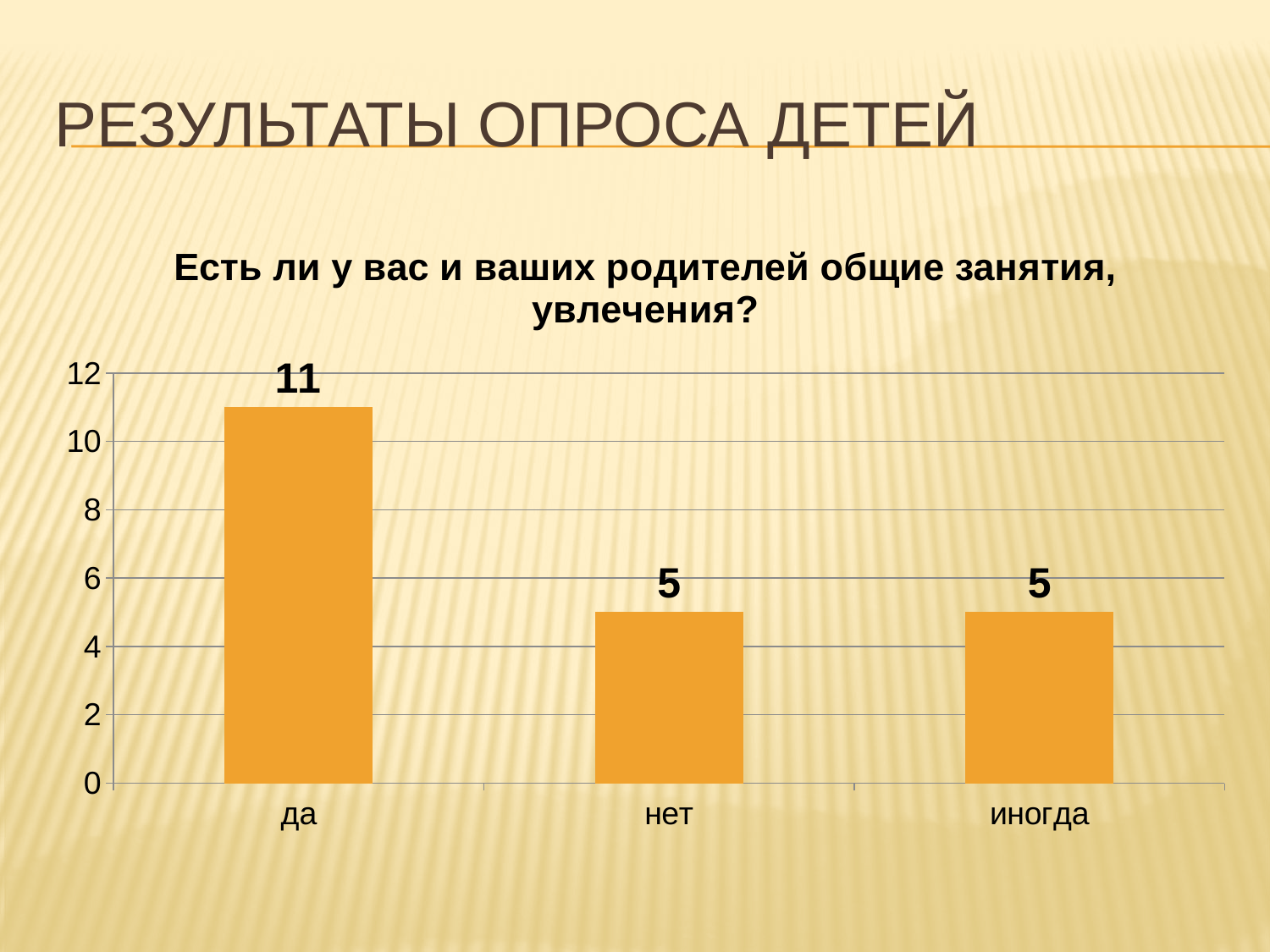

# Результаты опроса детей

### Chart:

| Category | Есть ли у вас и ваших родителей общие занятия, увлечения? |
|---|---|
| да | 11.0 |
| нет | 5.0 |
| иногда | 5.0 |